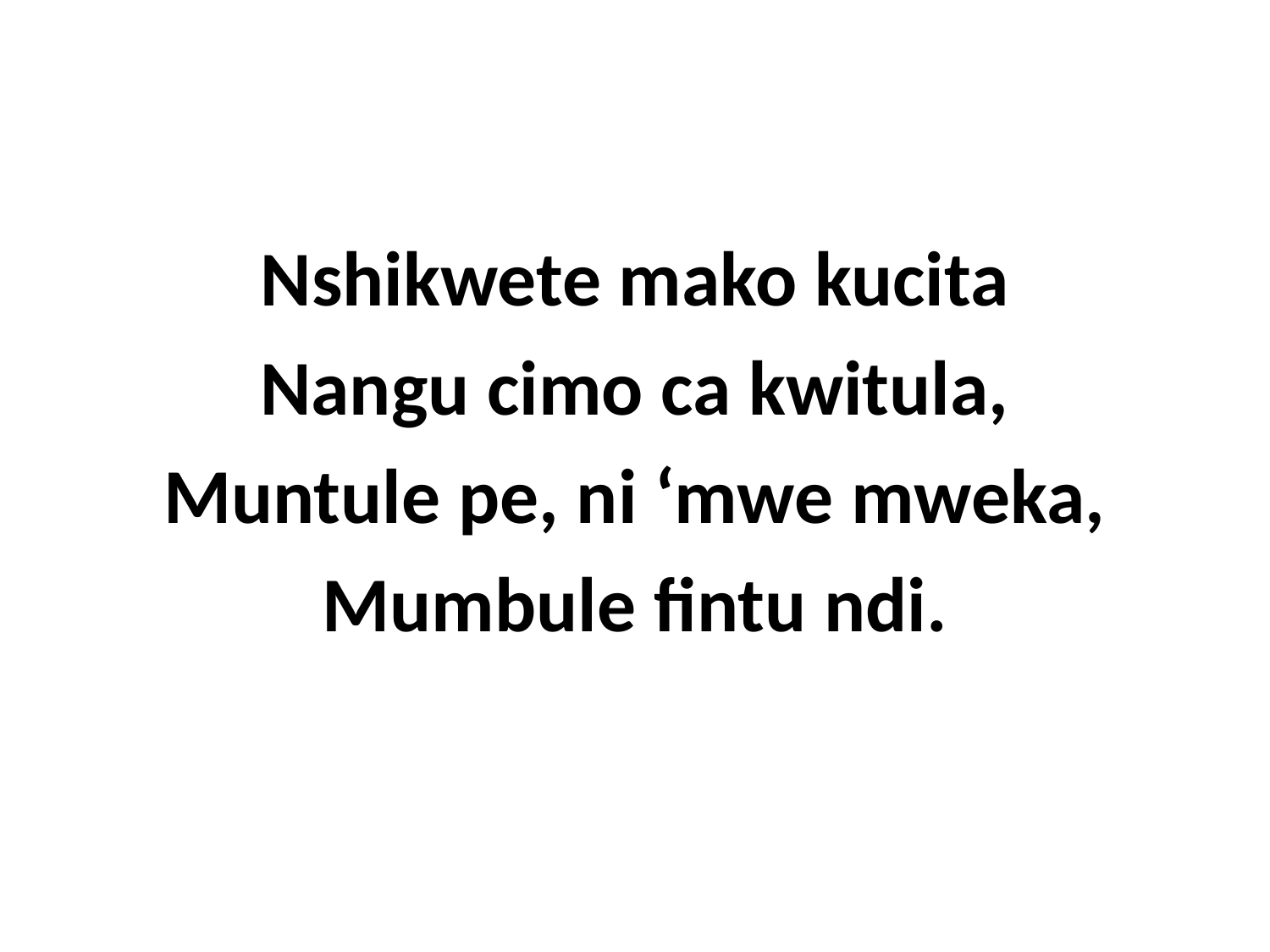

Nshikwete mako kucita
Nangu cimo ca kwitula,
Muntule pe, ni ‘mwe mweka,
Mumbule fintu ndi.